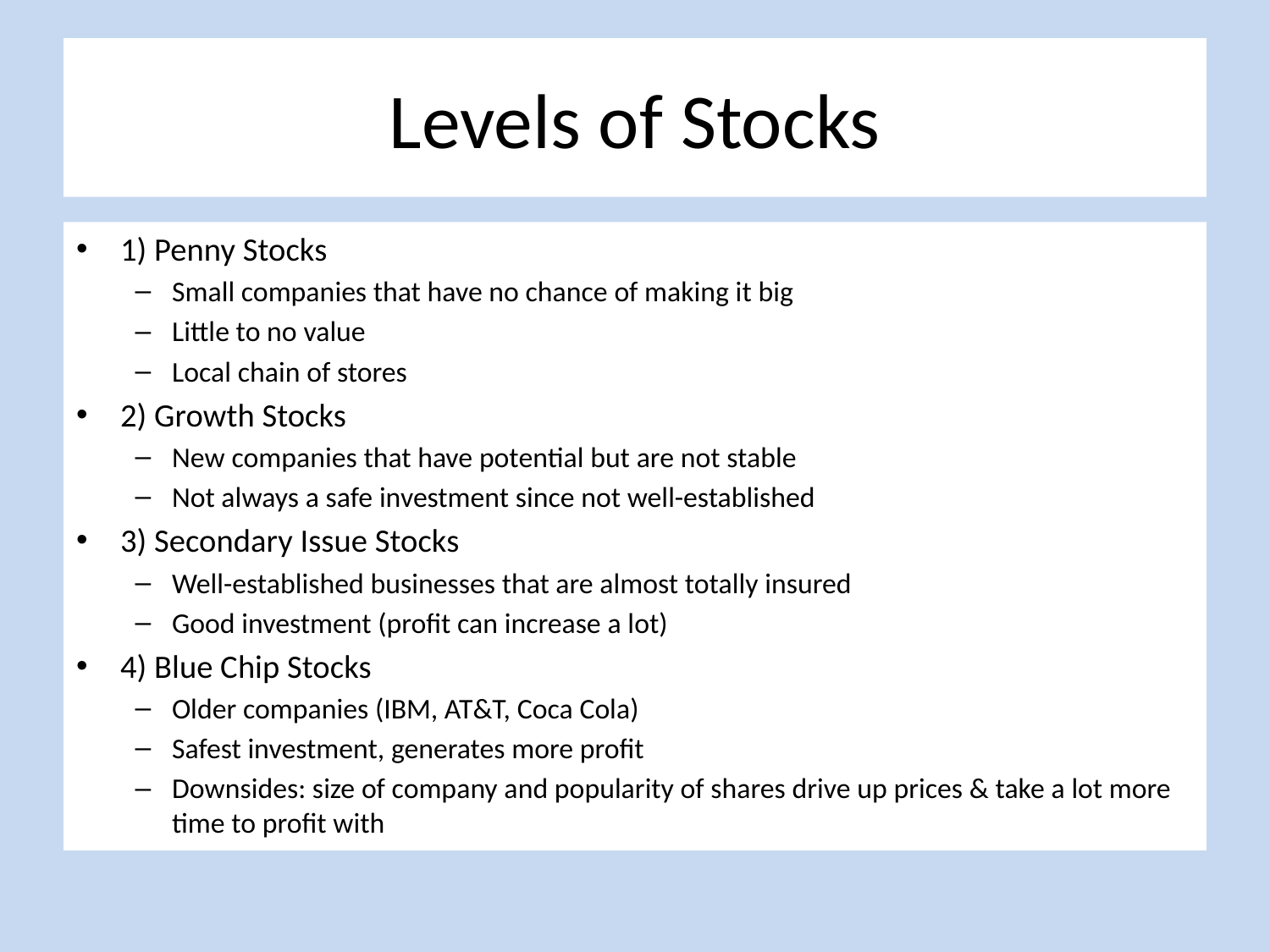

# Levels of Stocks
1) Penny Stocks
Small companies that have no chance of making it big
Little to no value
Local chain of stores
2) Growth Stocks
New companies that have potential but are not stable
Not always a safe investment since not well-established
3) Secondary Issue Stocks
Well-established businesses that are almost totally insured
Good investment (profit can increase a lot)
4) Blue Chip Stocks
Older companies (IBM, AT&T, Coca Cola)
Safest investment, generates more profit
Downsides: size of company and popularity of shares drive up prices & take a lot more time to profit with